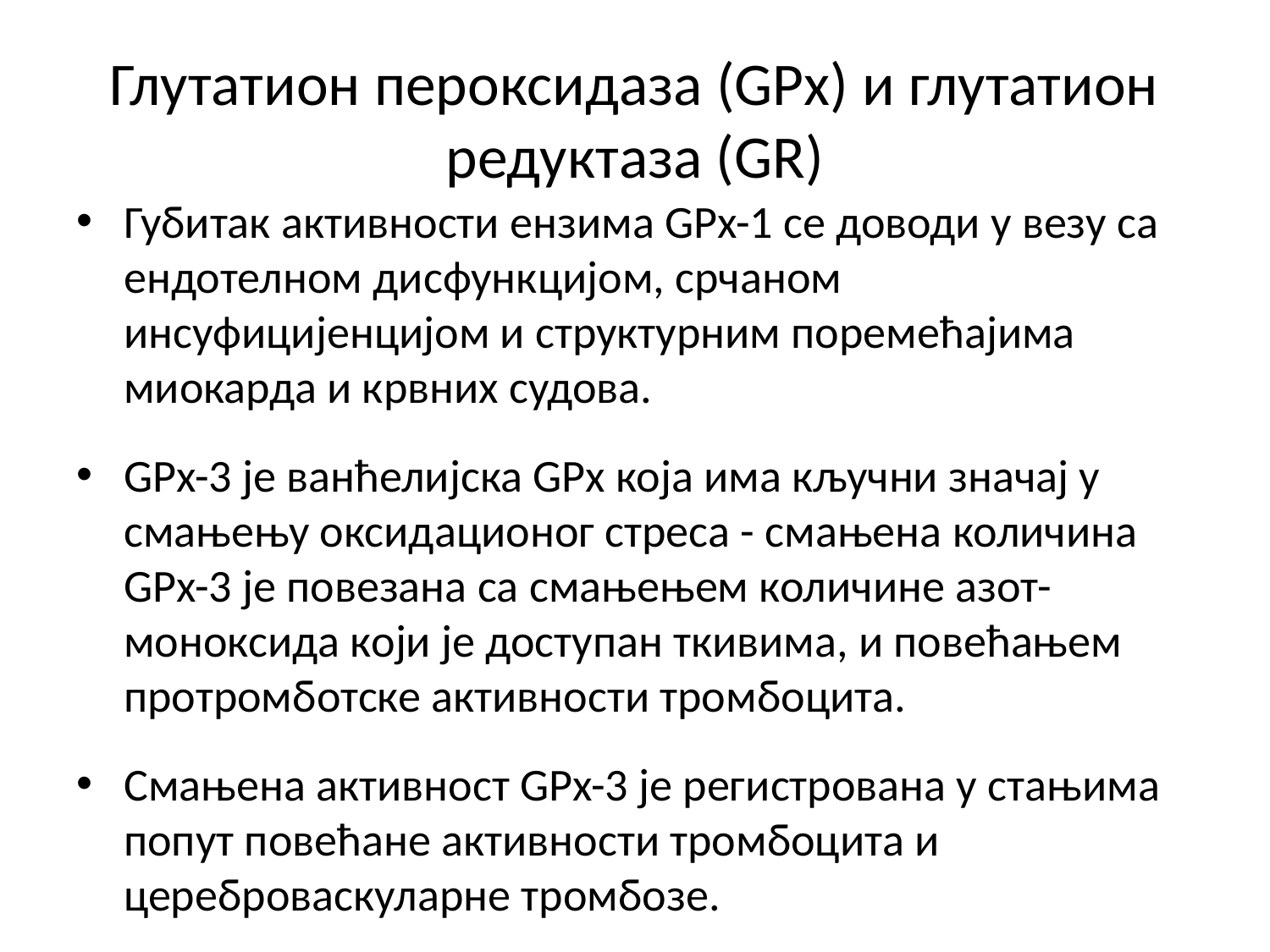

# Глутатион пероксидаза (GPx) и глутатион редуктаза (GR)
Губитак активности ензима GPx-1 се доводи у везу са ендотелном дисфункцијом, срчаном инсуфицијенцијом и структурним поремећајима миокарда и крвних судова.

GPx-3 је ванћелијска GPx која има кључни значај у смањењу оксидационог стреса - смањена количина GPx-3 је повезана са смањењем количине азот-моноксида који је доступан ткивима, и повећањем протромботске активности тромбоцита.

Смањена активност GPx-3 је регистрована у стањима попут повећане активности тромбоцита и цереброваскуларне тромбозе.